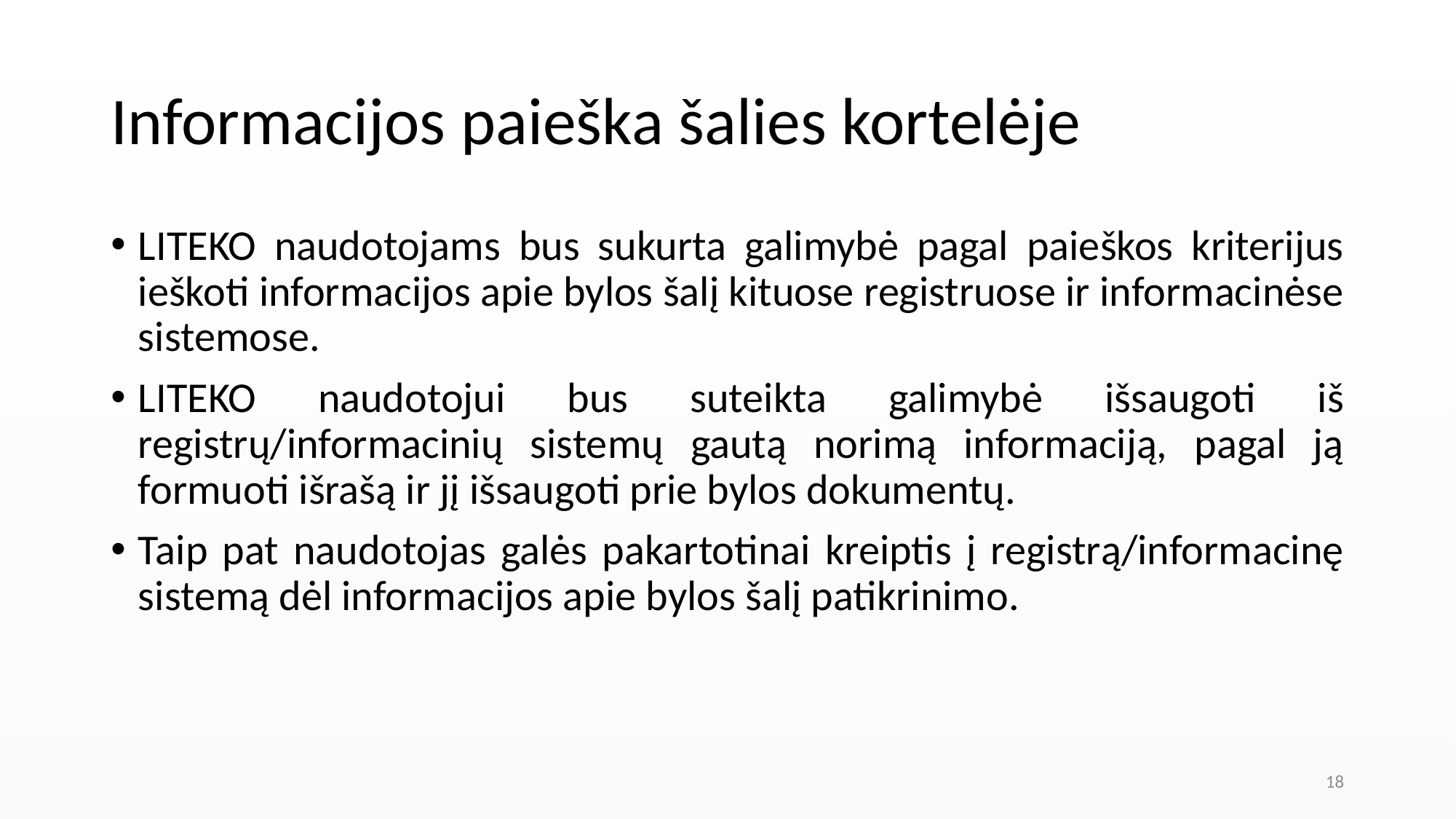

# Informacijos paieška šalies kortelėje
LITEKO naudotojams bus sukurta galimybė pagal paieškos kriterijus ieškoti informacijos apie bylos šalį kituose registruose ir informacinėse sistemose.
LITEKO naudotojui bus suteikta galimybė išsaugoti iš registrų/informacinių sistemų gautą norimą informaciją, pagal ją formuoti išrašą ir jį išsaugoti prie bylos dokumentų.
Taip pat naudotojas galės pakartotinai kreiptis į registrą/informacinę sistemą dėl informacijos apie bylos šalį patikrinimo.
18